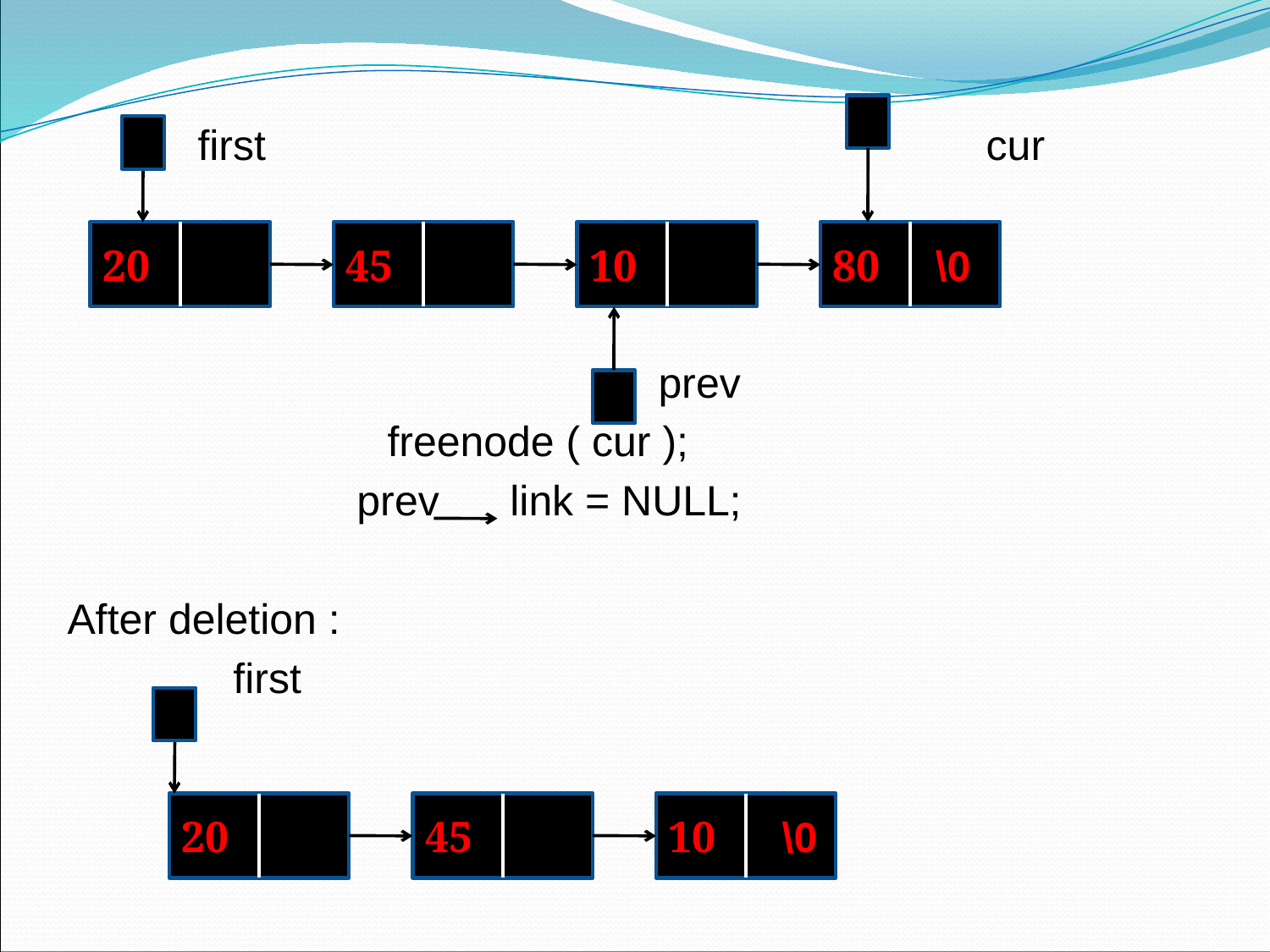

#

              first                                                             cur

				          prev
                              freenode ( cur );
		      prev      link = NULL;

   After deletion :
                 first

20
45
10
80     \0

20
45
10      \0